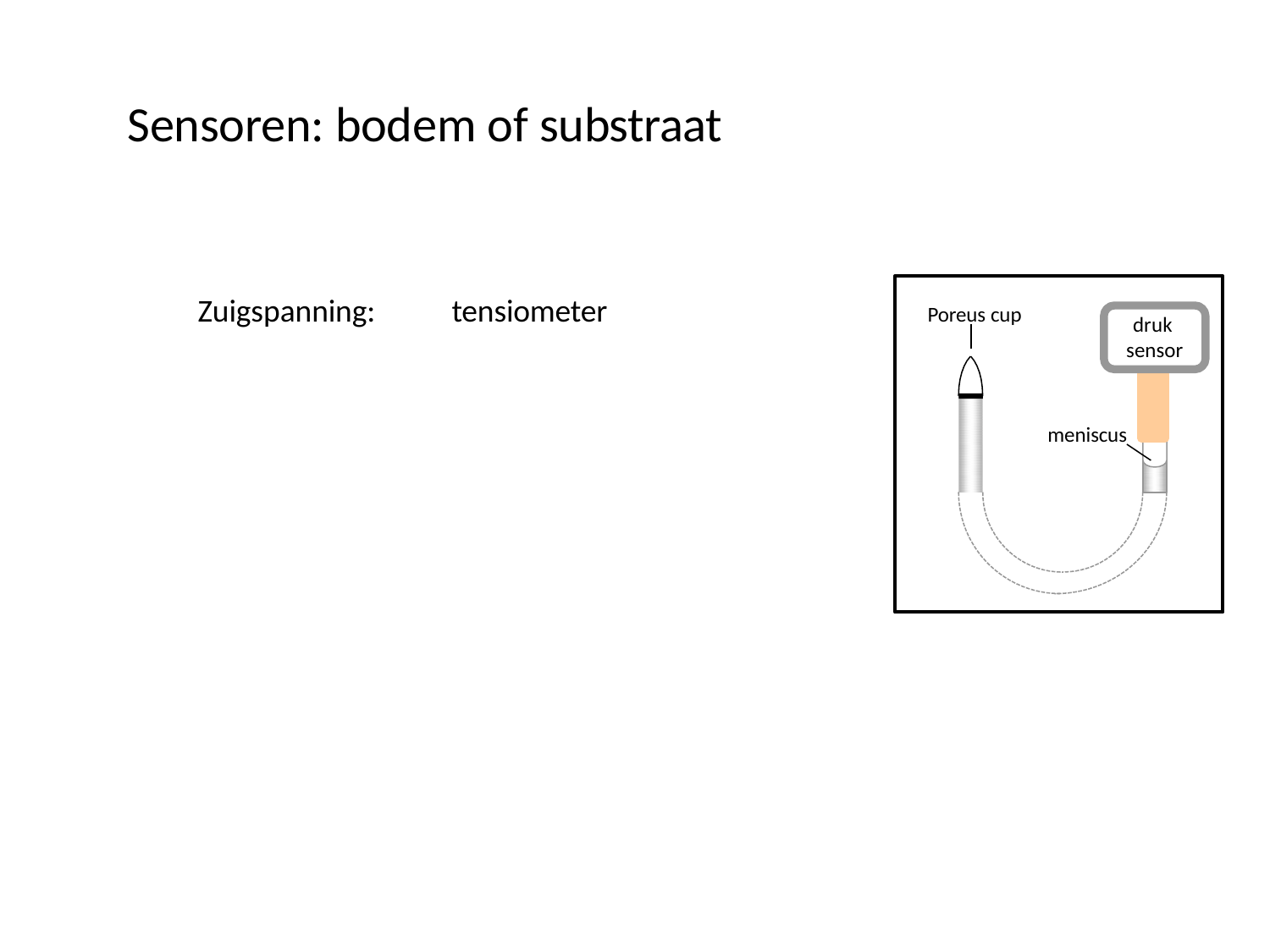

# Sensoren: bodem of substraat

Zuigspanning:
tensiometer
Poreus cup

druk  sensor

meniscus